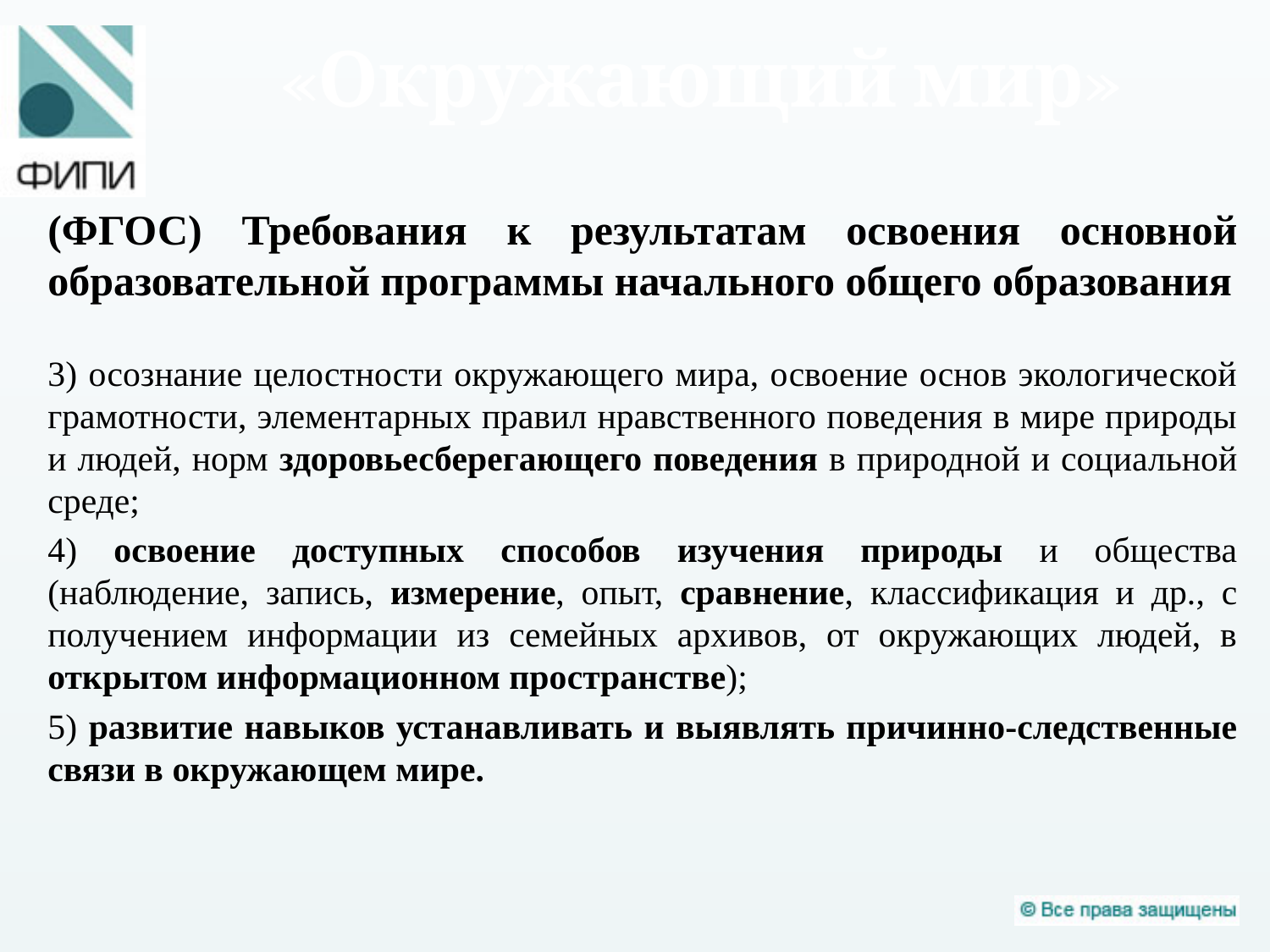

# «Окружающий мир»
(ФГОС) Требования к результатам освоения основной образовательной программы начального общего образования

3) осознание целостности окружающего мира, освоение основ экологической грамотности, элементарных правил нравственного поведения в мире природы и людей, норм здоровьесберегающего поведения в природной и социальной среде;
4) освоение доступных способов изучения природы и общества (наблюдение, запись, измерение, опыт, сравнение, классификация и др., с получением информации из семейных архивов, от окружающих людей, в открытом информационном пространстве);
5) развитие навыков устанавливать и выявлять причинно-следственные связи в окружающем мире.